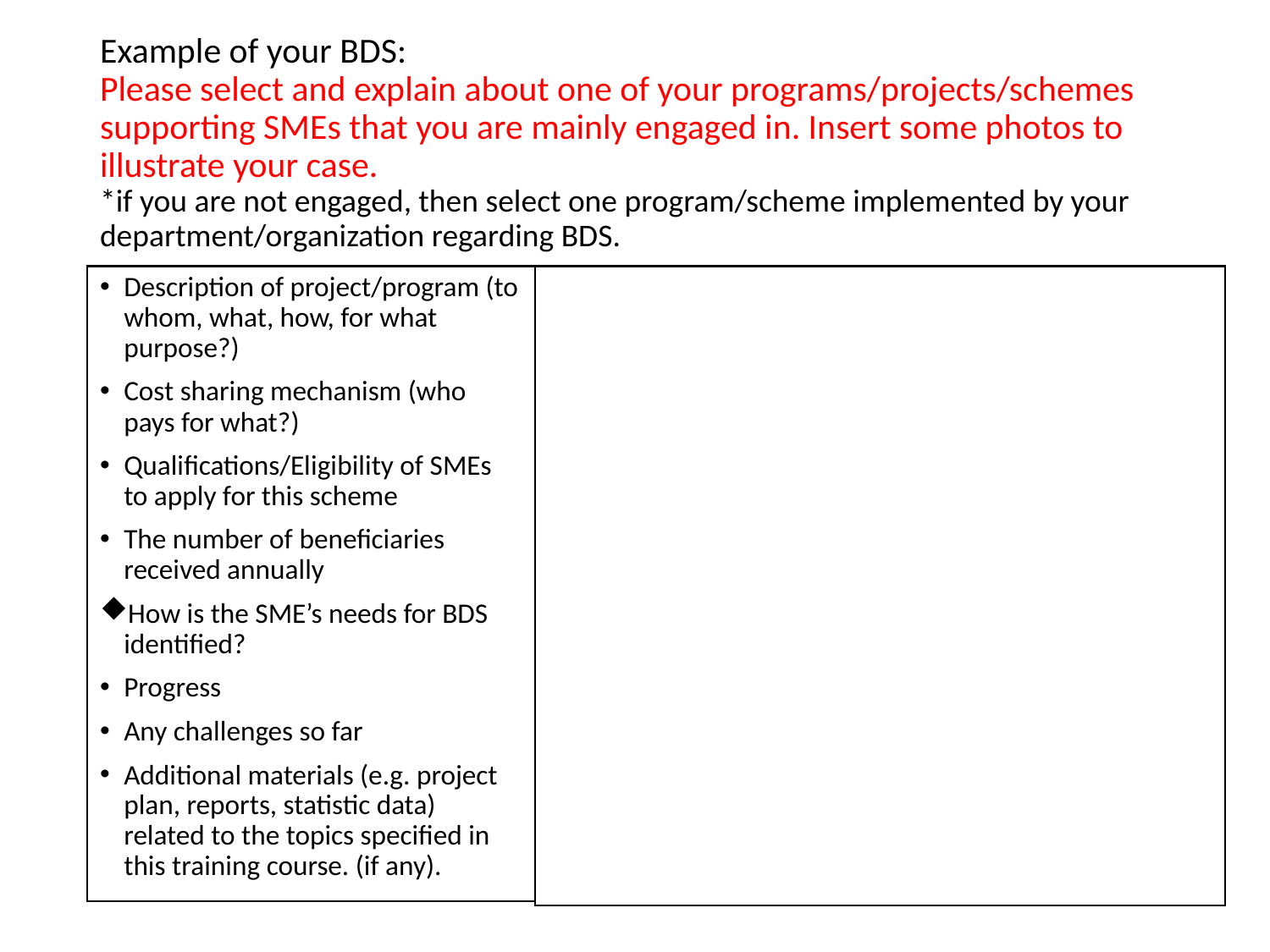

# Example of your BDS: Please select and explain about one of your programs/projects/schemes supporting SMEs that you are mainly engaged in. Insert some photos to illustrate your case. *if you are not engaged, then select one program/scheme implemented by your department/organization regarding BDS.
Description of project/program (to whom, what, how, for what purpose?)
Cost sharing mechanism (who pays for what?)
Qualifications/Eligibility of SMEs to apply for this scheme
The number of beneficiaries received annually
How is the SME’s needs for BDS identified?
Progress
Any challenges so far
Additional materials (e.g. project plan, reports, statistic data) related to the topics specified in this training course. (if any).